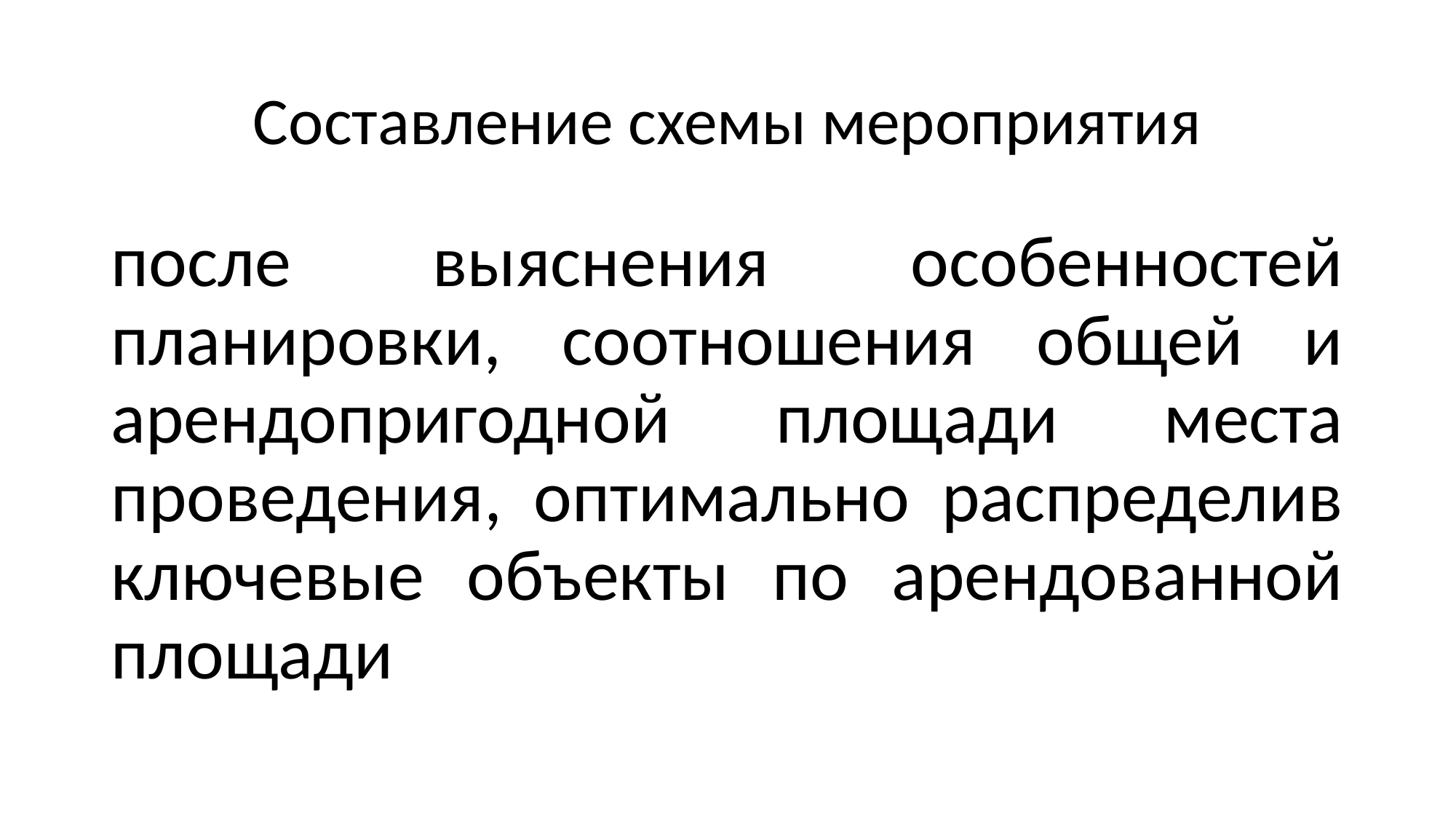

# Составление схемы мероприятия
после выяснения особенностей планировки, соотношения общей и арендопригодной площади места проведения, оптимально распределив ключевые объекты по арендованной площади